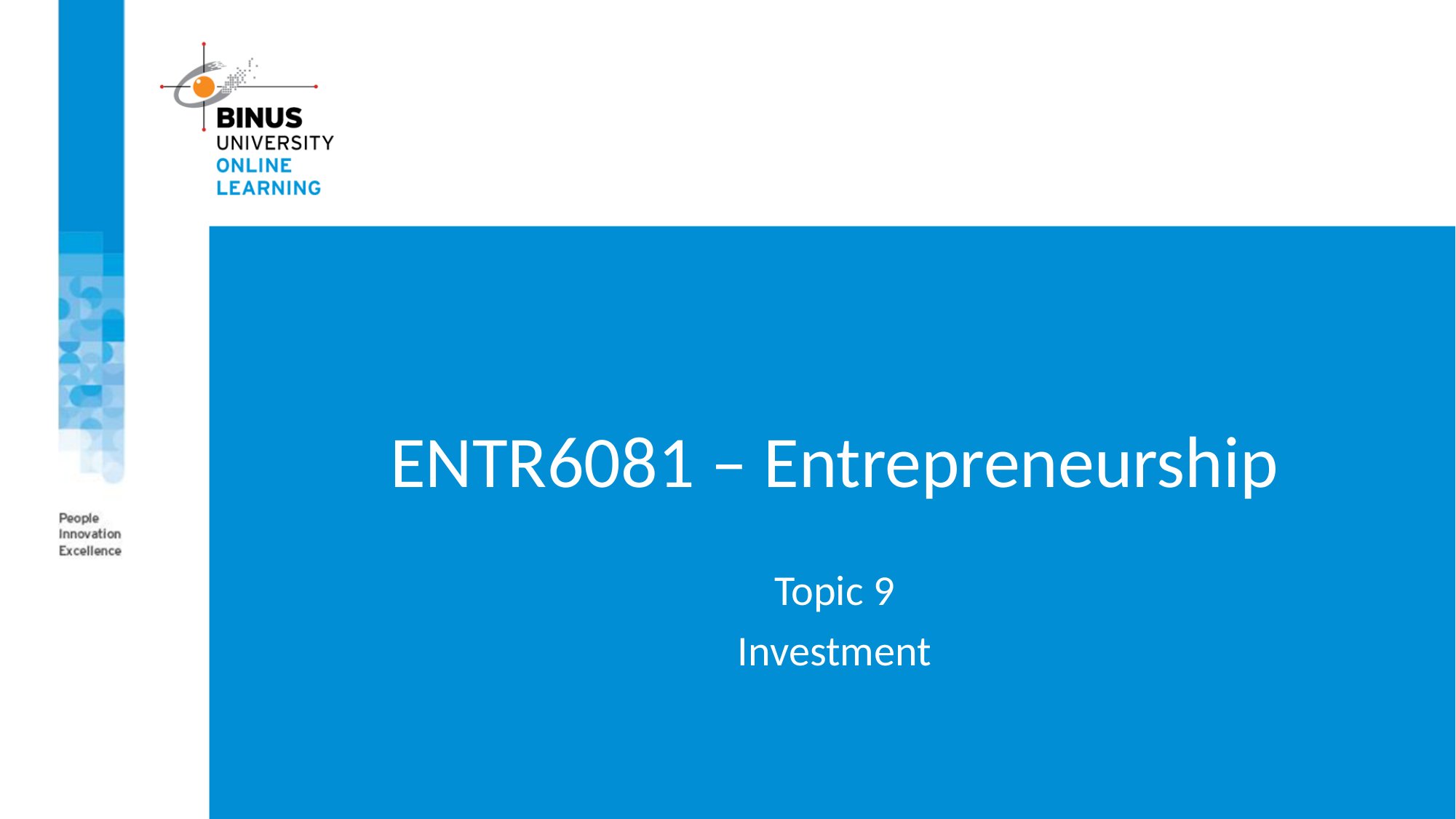

# ENTR6081 – Entrepreneurship
Topic 9
Investment